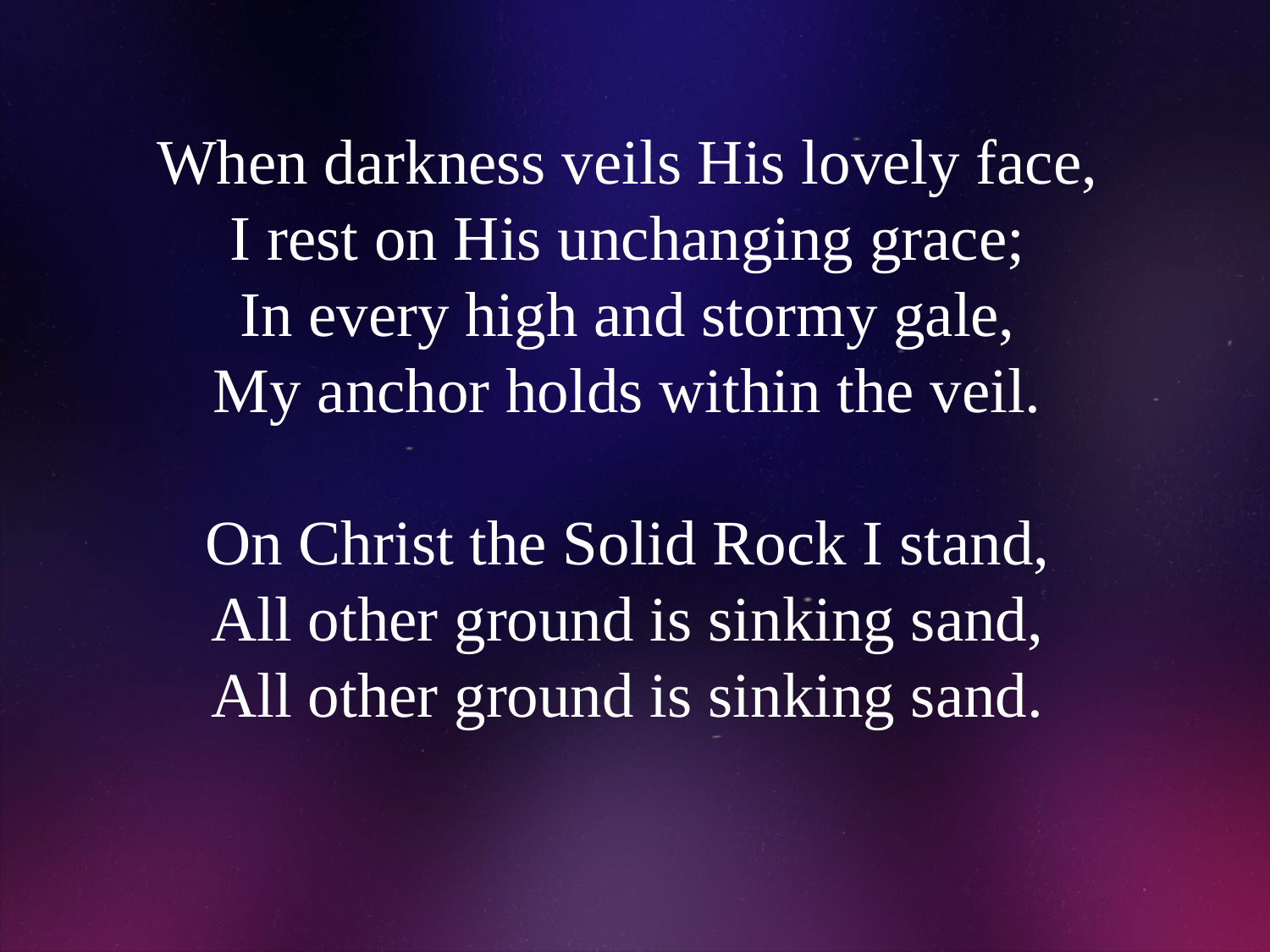

# When darkness veils His lovely face, I rest on His unchanging grace; In every high and stormy gale, My anchor holds within the veil. On Christ the Solid Rock I stand, All other ground is sinking sand, All other ground is sinking sand.